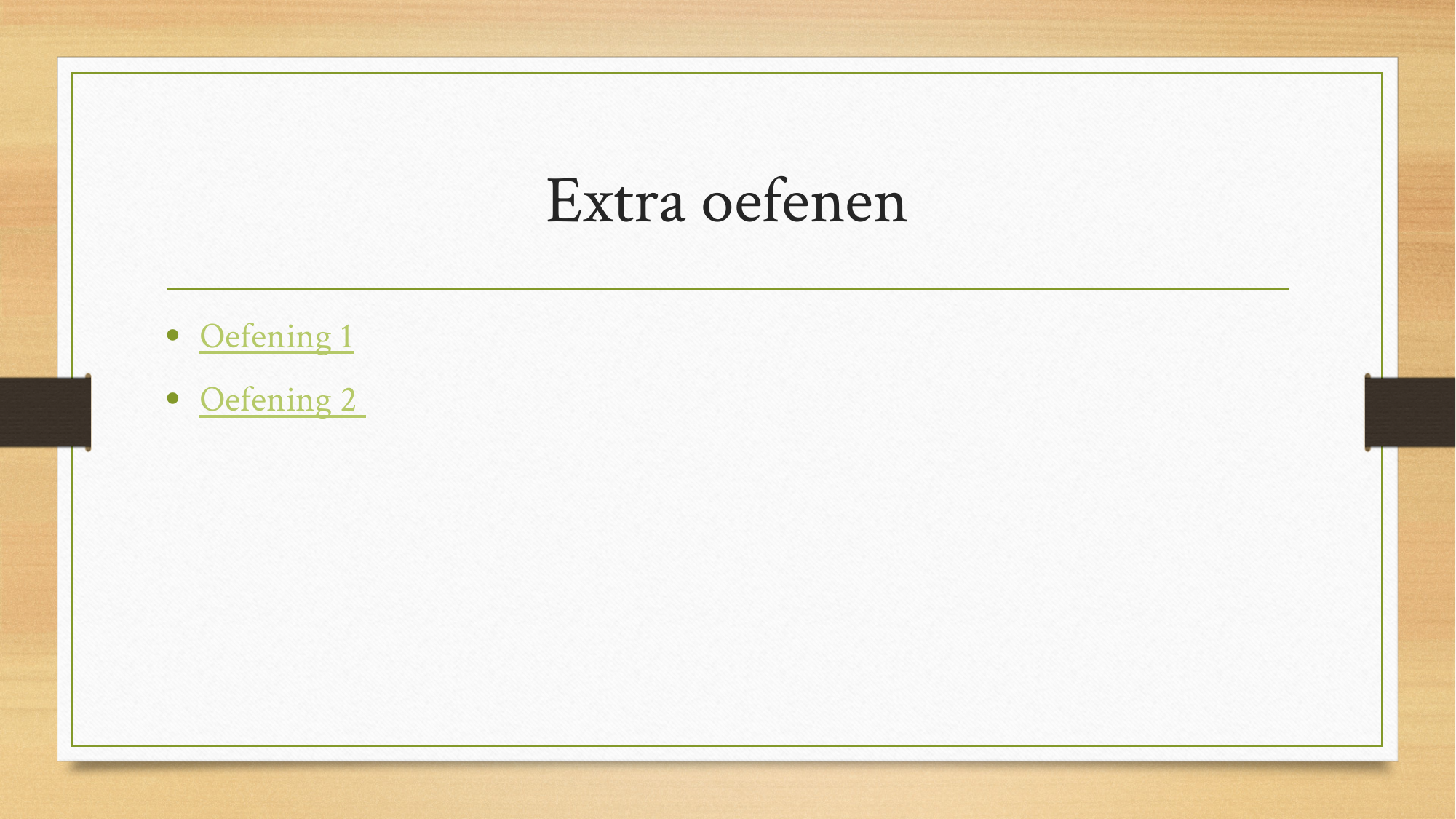

# Extra oefenen
Oefening 1
Oefening 2